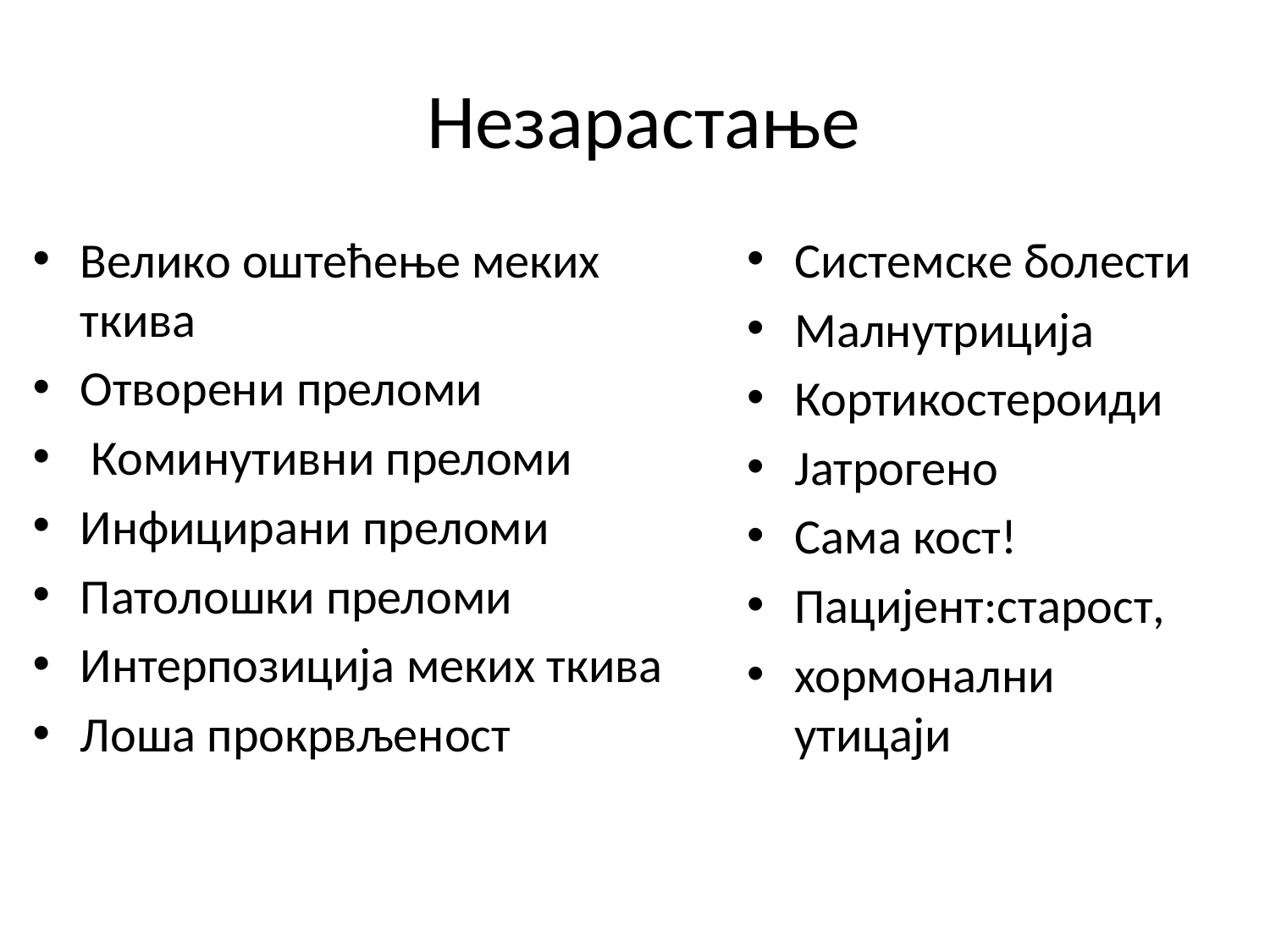

# Незарастање
Велико оштећење меких ткива
Отворени преломи
 Коминутивни преломи
Инфицирани преломи
Патолошки преломи
Интерпозиција меких ткива
Лоша прокрвљеност
Системске болести
Малнутриција
Кортикостероиди
Јатрогено
Сама кост!
Пацијент:старост,
хормонални утицаји